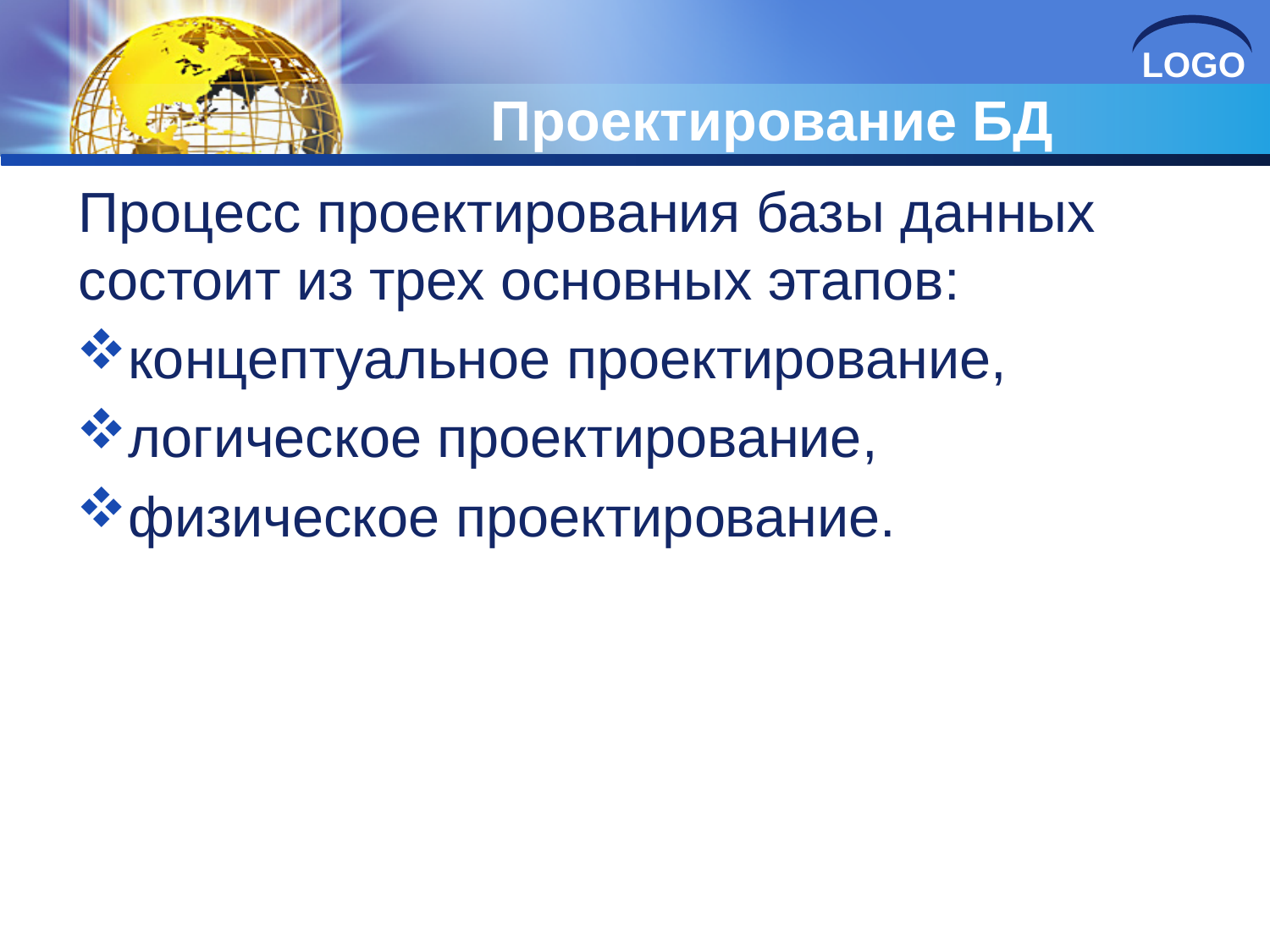

# Проектирование БД
Процесс проектирования базы данных состоит из трех основных этапов:
концептуальное проектирование,
логическое проектирование,
физическое проектирование.